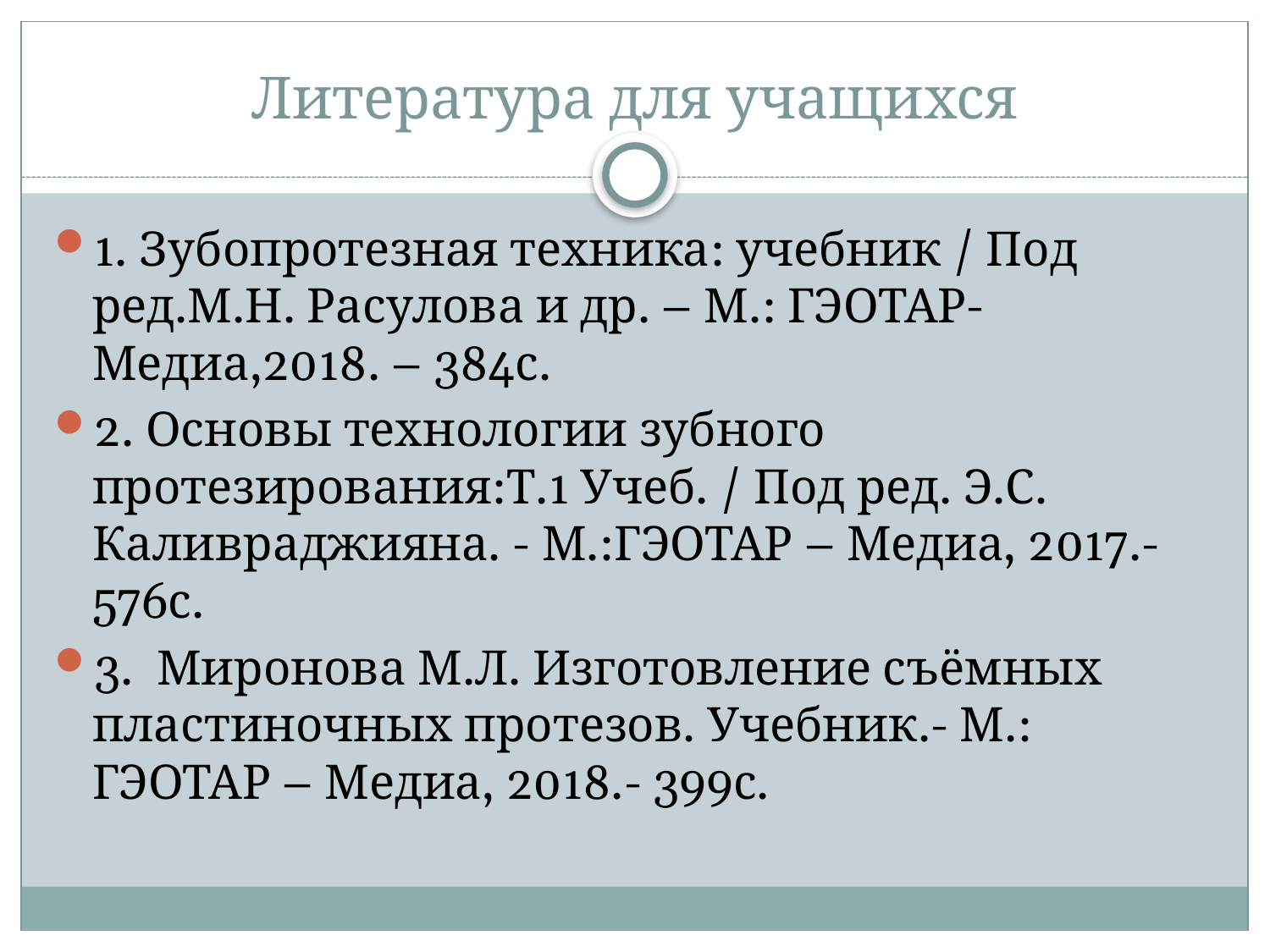

# Литература для учащихся
1. Зубопротезная техника: учебник / Под ред.М.Н. Расулова и др. – М.: ГЭОТАР-Медиа,2018. – 384с.
2. Основы технологии зубного протезирования:Т.1 Учеб. / Под ред. Э.С. Каливраджияна. - М.:ГЭОТАР – Медиа, 2017.- 576с.
3.  Миронова М.Л. Изготовление съёмных пластиночных протезов. Учебник.- М.: ГЭОТАР – Медиа, 2018.- 399с.